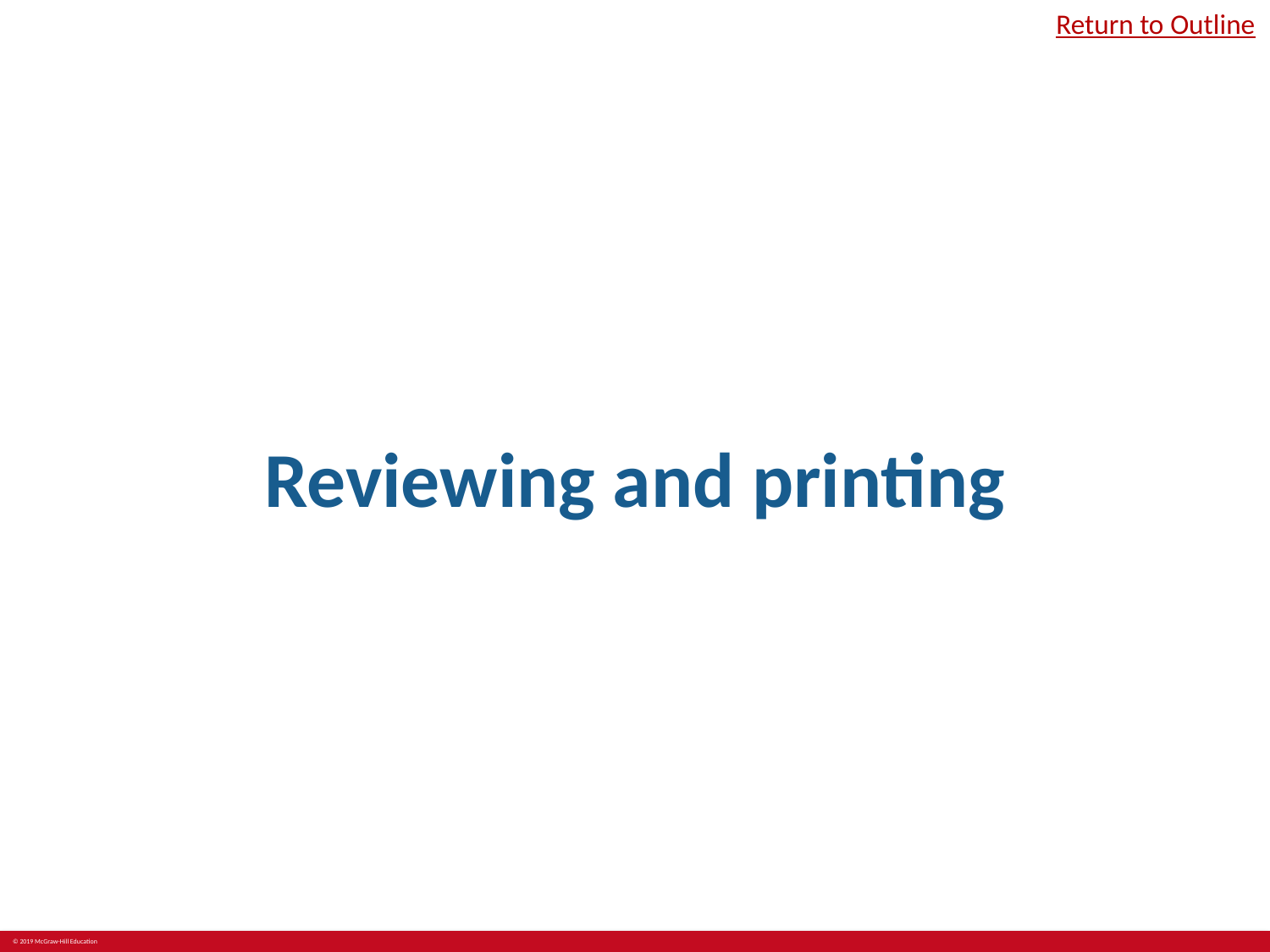

Return to Outline
# Reviewing and printing